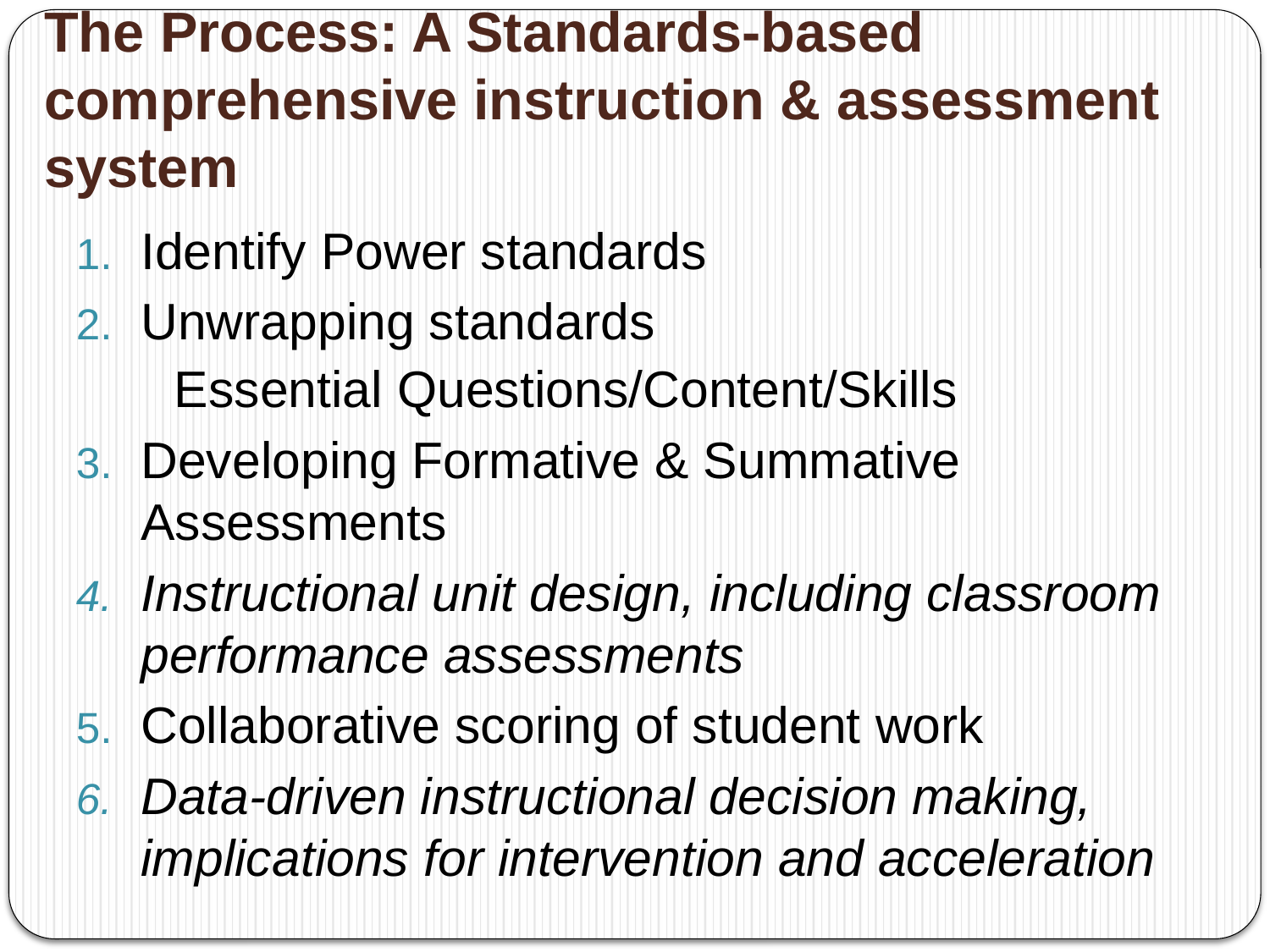

# The Process: A Standards-based comprehensive instruction & assessment system
Identify Power standards
Unwrapping standards
		Essential Questions/Content/Skills
Developing Formative & Summative Assessments
Instructional unit design, including classroom performance assessments
Collaborative scoring of student work
Data-driven instructional decision making, implications for intervention and acceleration